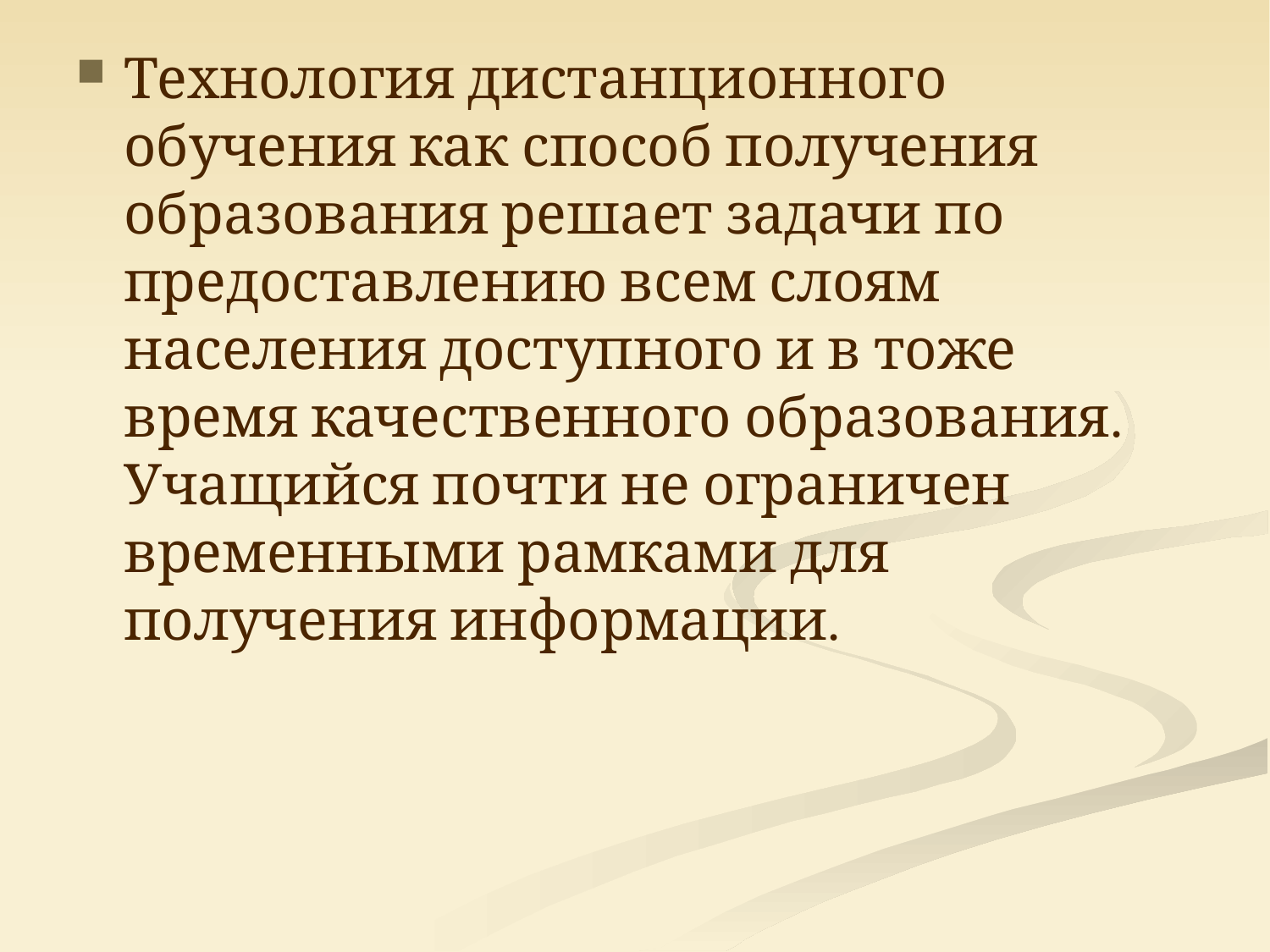

Технология дистанционного обучения как способ получения образования решает задачи по предоставлению всем слоям населения доступного и в тоже время качественного образования. Учащийся почти не ограничен временными рамками для получения информации.

#